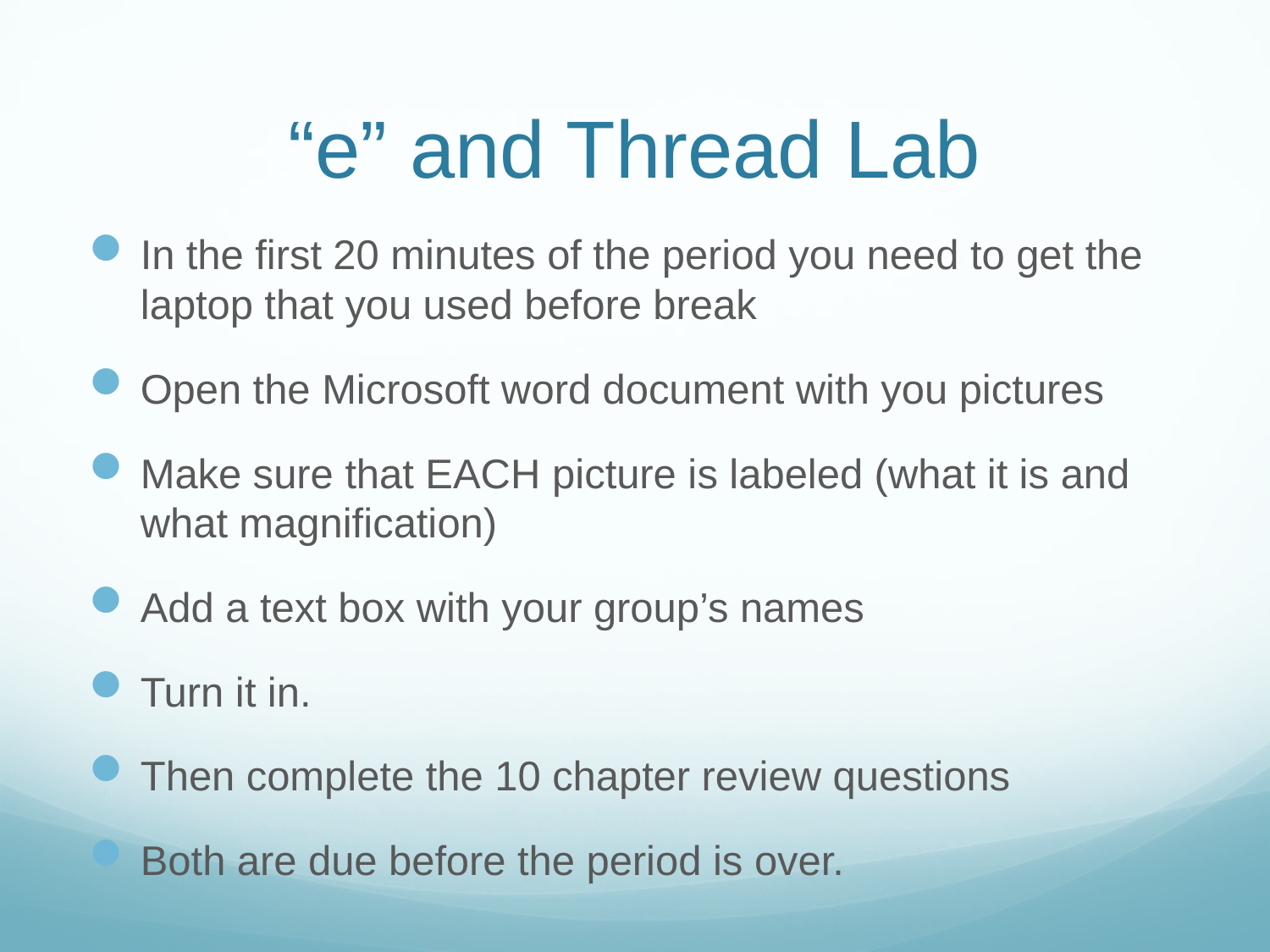

# “e” and Thread Lab
In the first 20 minutes of the period you need to get the laptop that you used before break
Open the Microsoft word document with you pictures
Make sure that EACH picture is labeled (what it is and what magnification)
Add a text box with your group’s names
Turn it in.
Then complete the 10 chapter review questions
Both are due before the period is over.